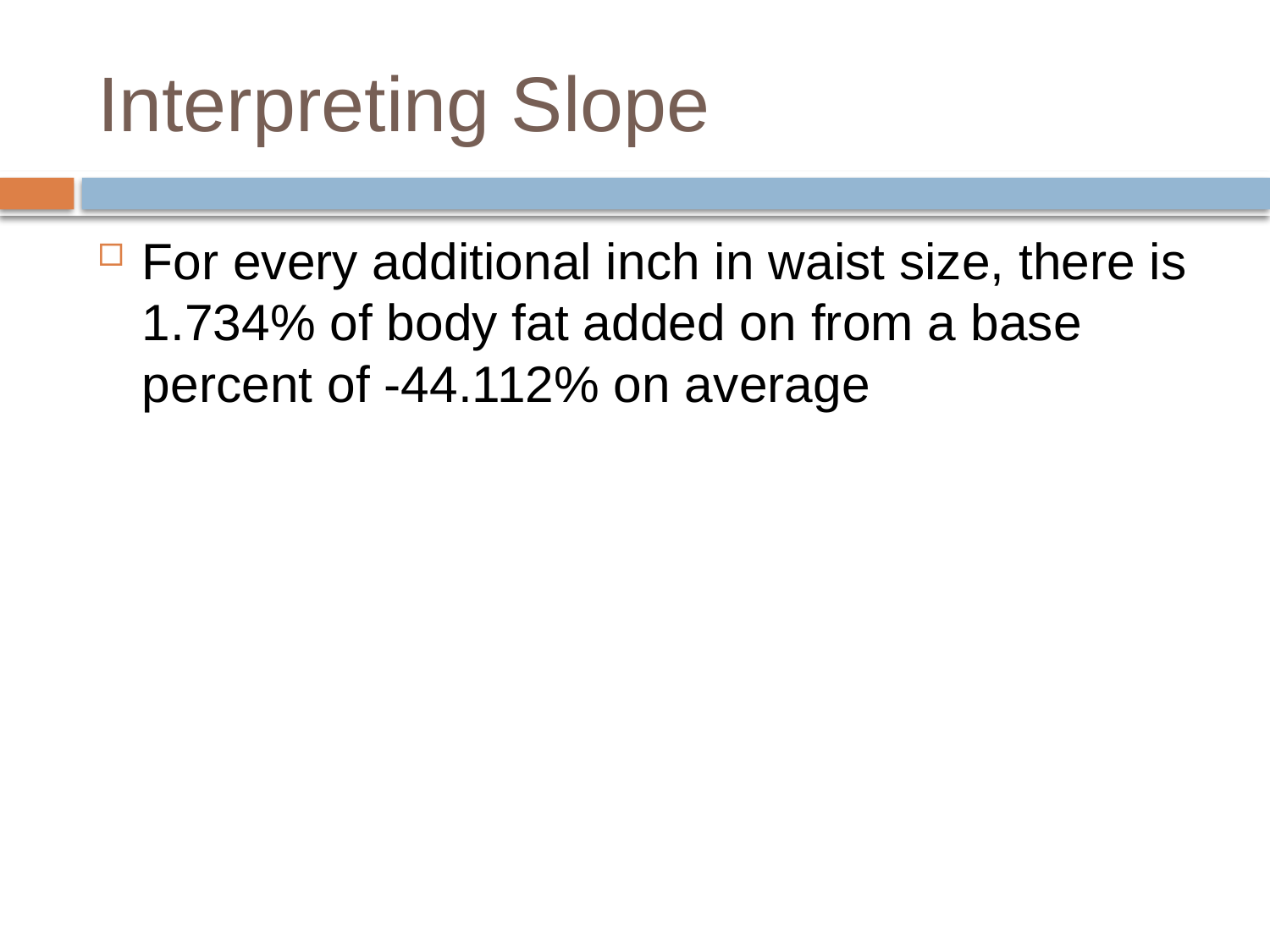

# Interpreting Slope
For every additional inch in waist size, there is 1.734% of body fat added on from a base percent of -44.112% on average